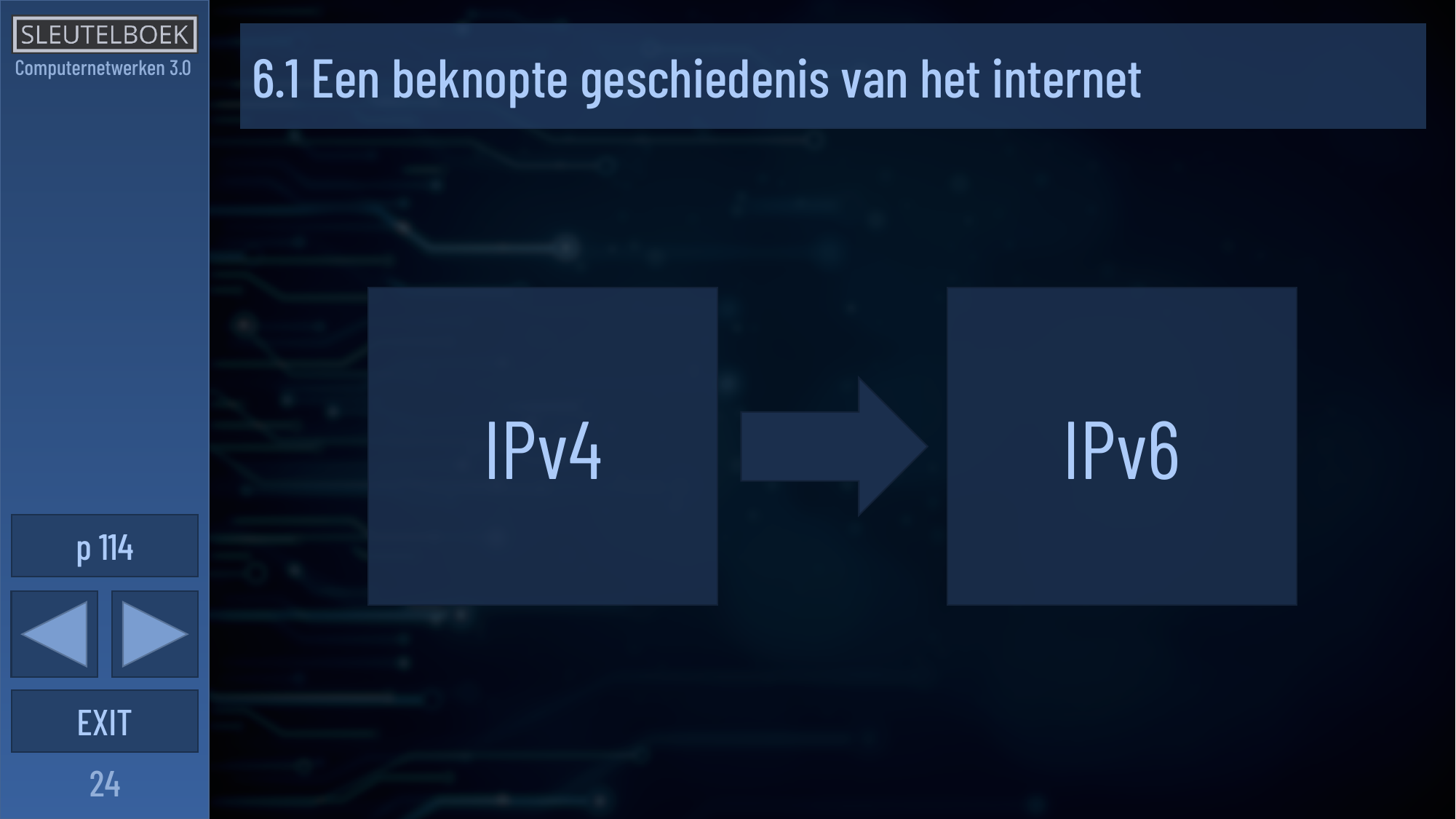

6.1 Een beknopte geschiedenis van het internet
Computernetwerken 3.0
IPv4
IPv6

p 114
24